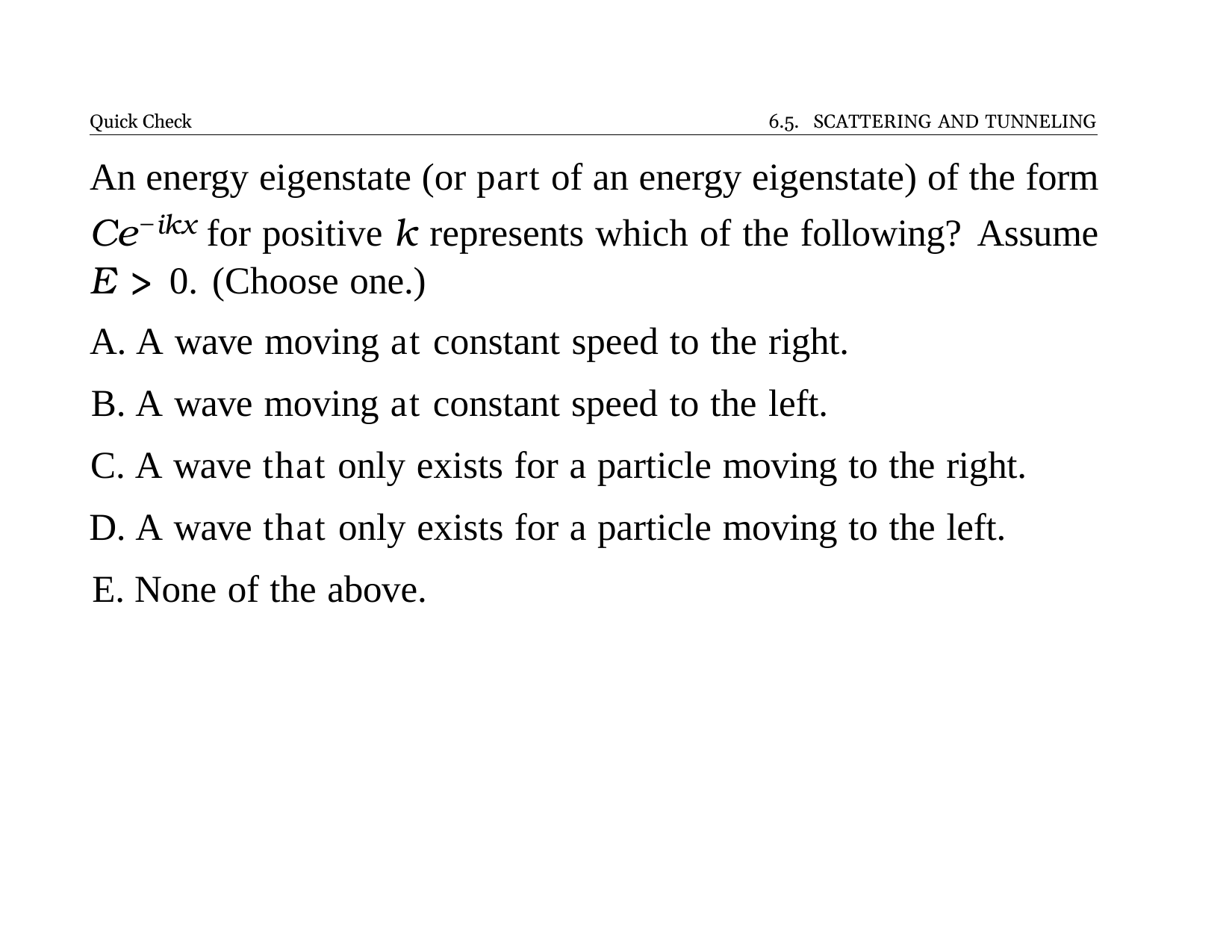

Quick Check	6.5.  SCATTERING AND TUNNELING

# An energy eigenstate (or part of an energy eigenstate) of the form Ce−ikx for positive k represents which of the following? Assume E > 0. (Choose one.)
A. A wave moving at constant speed to the right.
B. A wave moving at constant speed to the left.
C. A wave that only exists for a particle moving to the right.
D. A wave that only exists for a particle moving to the left.
E. None of the above.